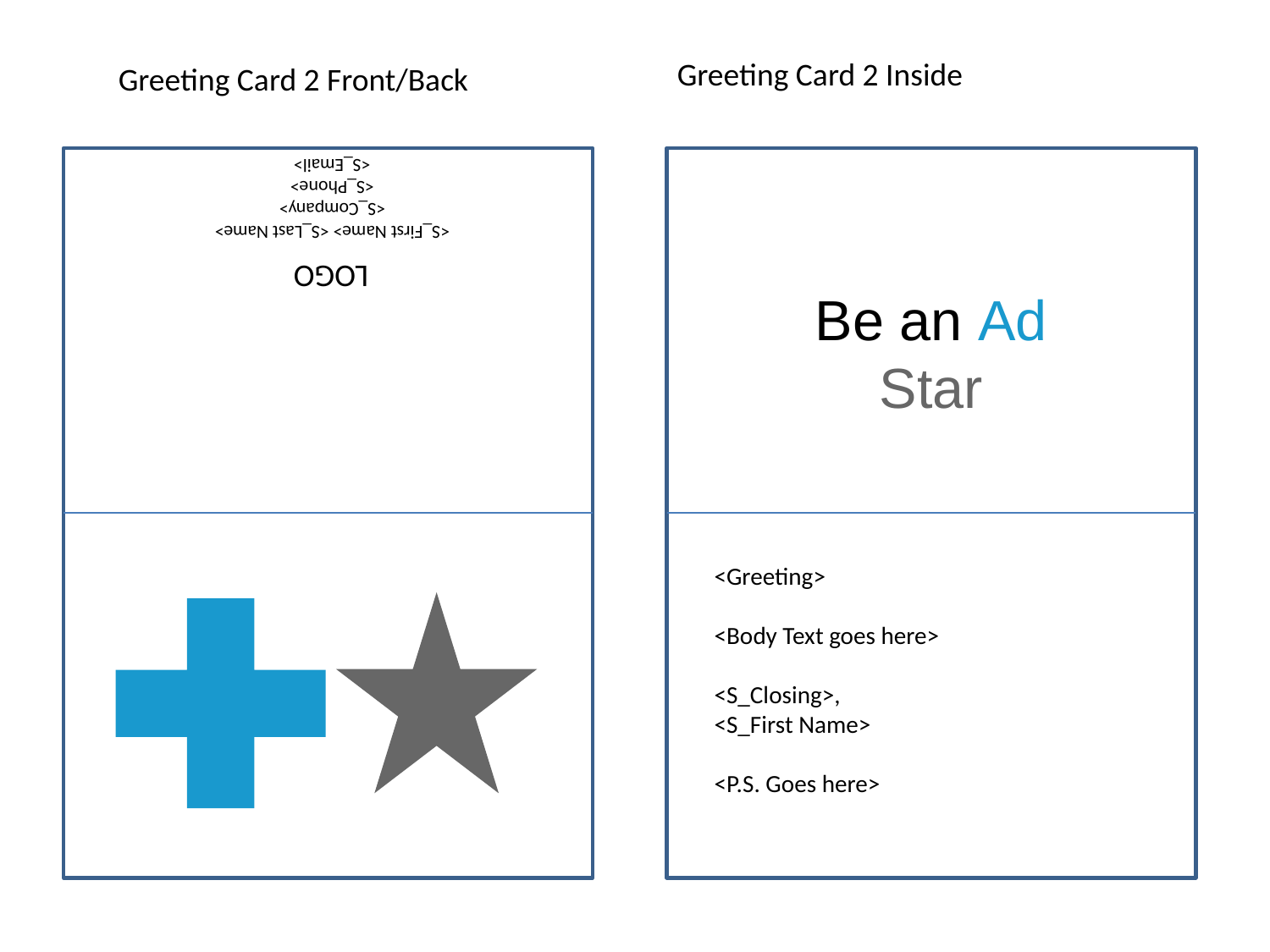

Greeting Card 2 Inside
Greeting Card 2 Front/Back

LOGO
<S_First Name> <S_Last Name>
<S_Company>
<S_Phone>
<S_Email>

Be an Ad Star
<Greeting>

<Body Text goes here>

<S_Closing>,
<S_First Name>

<P.S. Goes here>